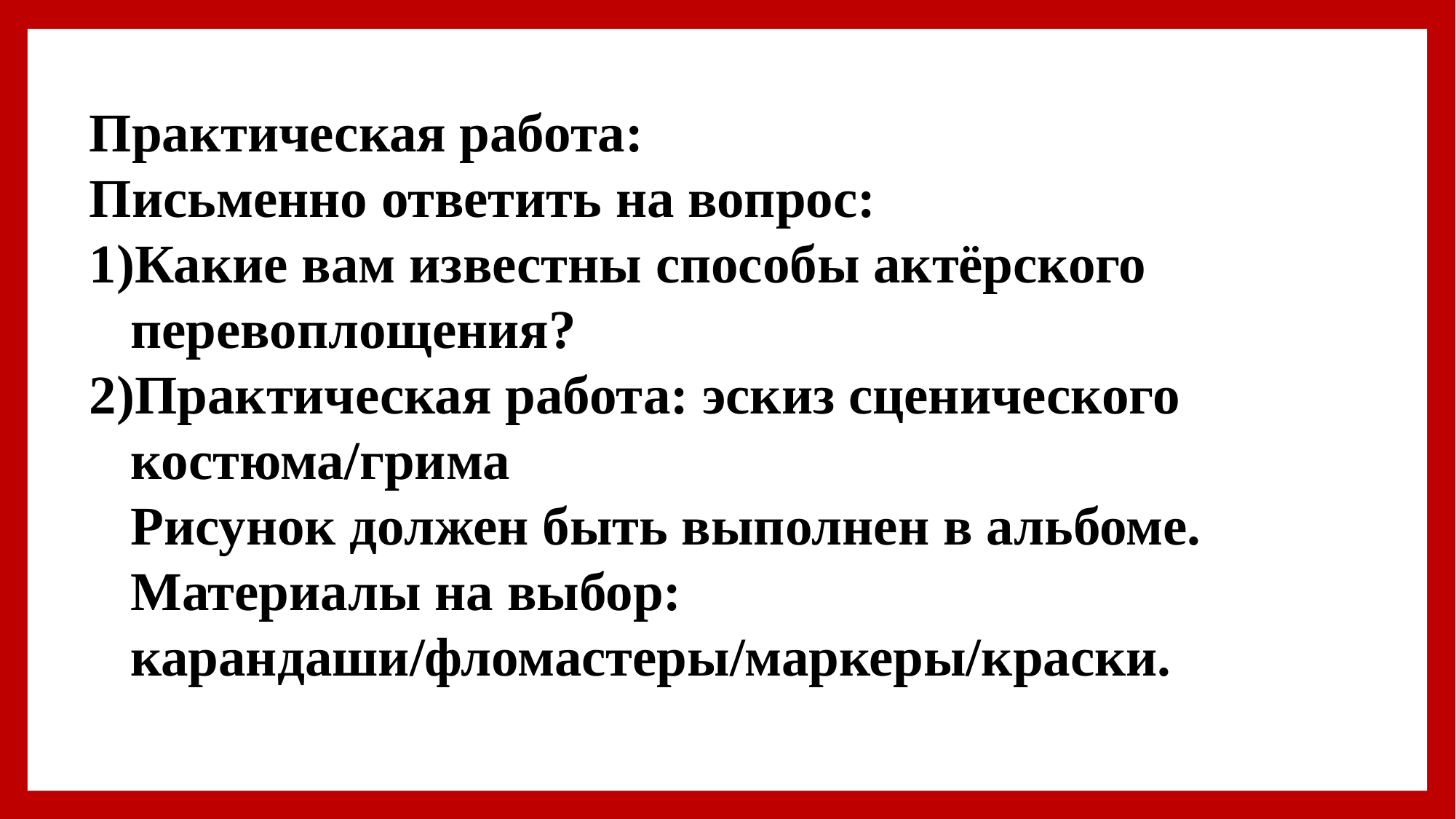

Практическая работа:
Письменно ответить на вопрос:
Какие вам известны способы актёрского перевоплощения?
Практическая работа: эскиз сценического костюма/грима
Рисунок должен быть выполнен в альбоме.
Материалы на выбор: карандаши/фломастеры/маркеры/краски.